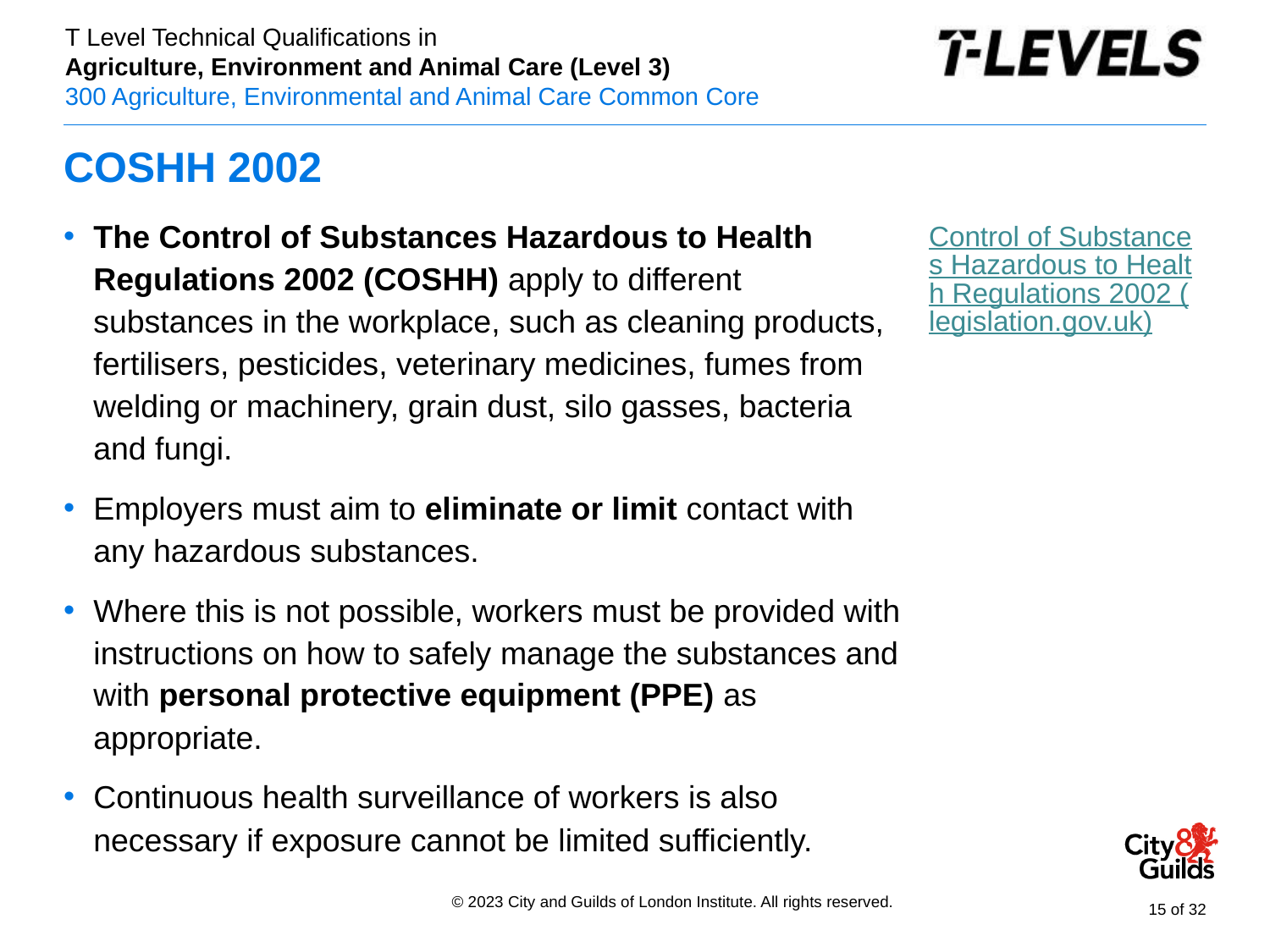

# COSHH 2002
The Control of Substances Hazardous to Health Regulations 2002 (COSHH) apply to different substances in the workplace, such as cleaning products, fertilisers, pesticides, veterinary medicines, fumes from welding or machinery, grain dust, silo gasses, bacteria and fungi.
Employers must aim to eliminate or limit contact with any hazardous substances.
Where this is not possible, workers must be provided with instructions on how to safely manage the substances and with personal protective equipment (PPE) as appropriate.
Continuous health surveillance of workers is also necessary if exposure cannot be limited sufficiently.
Control of Substances Hazardous to Health Regulations 2002 (legislation.gov.uk)